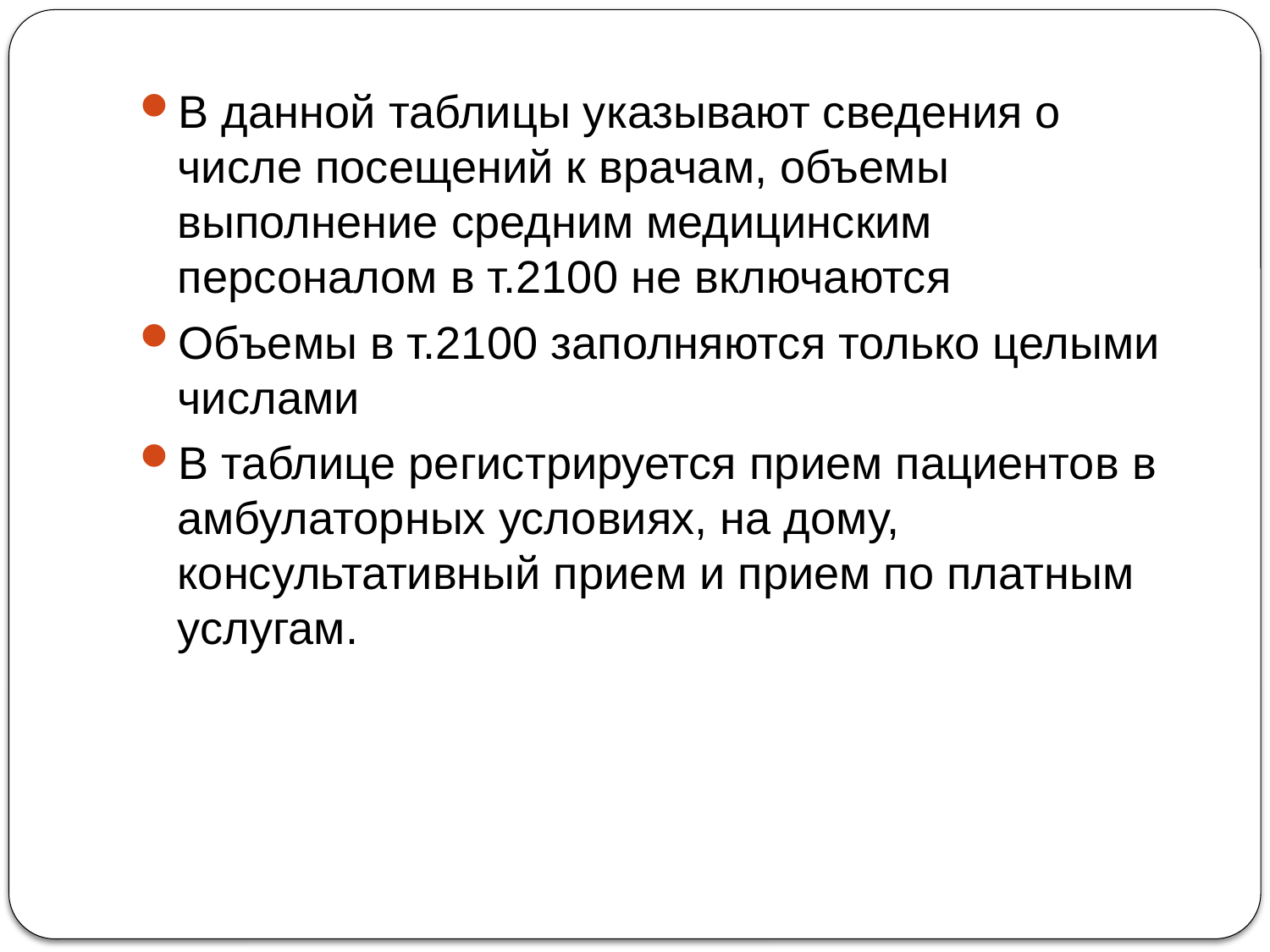

В данной таблицы указывают сведения о числе посещений к врачам, объемы выполнение средним медицинским персоналом в т.2100 не включаются
Объемы в т.2100 заполняются только целыми числами
В таблице регистрируется прием пациентов в амбулаторных условиях, на дому, консультативный прием и прием по платным услугам.